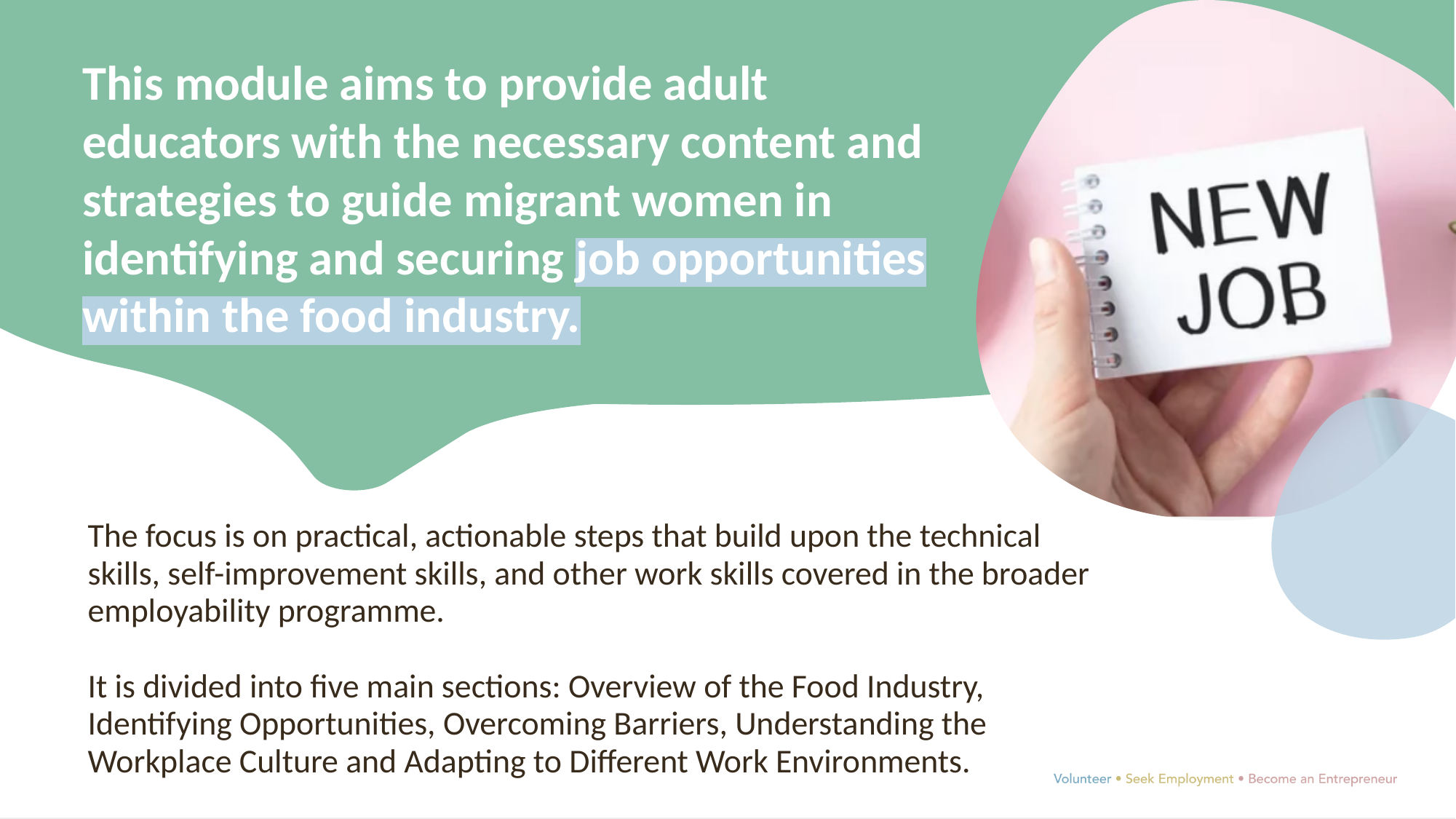

This module aims to provide adult educators with the necessary content and strategies to guide migrant women in identifying and securing job opportunities within the food industry.

The focus is on practical, actionable steps that build upon the technical skills, self-improvement skills, and other work skills covered in the broader employability programme.

It is divided into five main sections: Overview of the Food Industry, Identifying Opportunities, Overcoming Barriers, Understanding the Workplace Culture and Adapting to Different Work Environments.